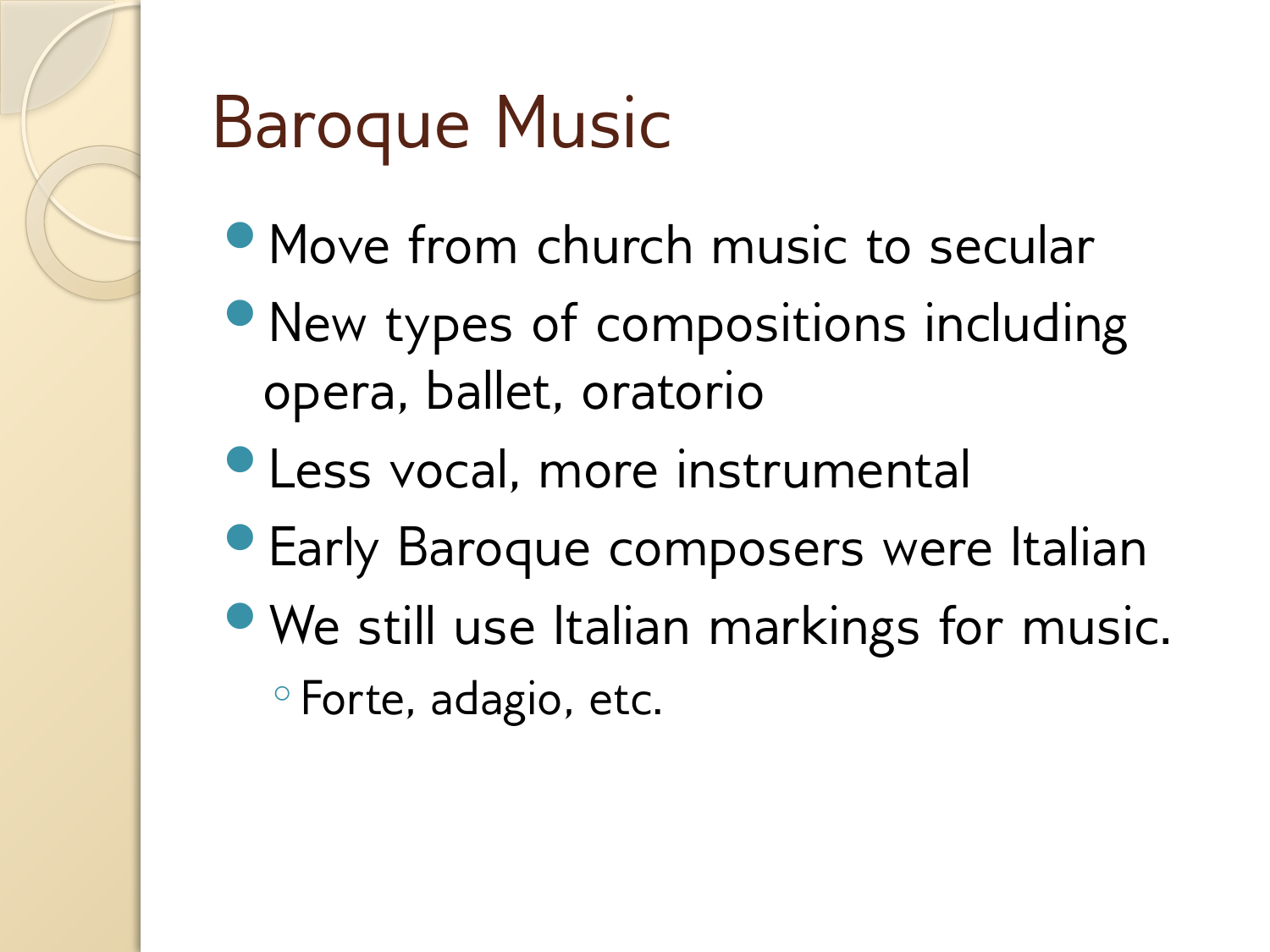

# Baroque Music
Move from church music to secular
New types of compositions including opera, ballet, oratorio
Less vocal, more instrumental
Early Baroque composers were Italian
We still use Italian markings for music.
Forte, adagio, etc.